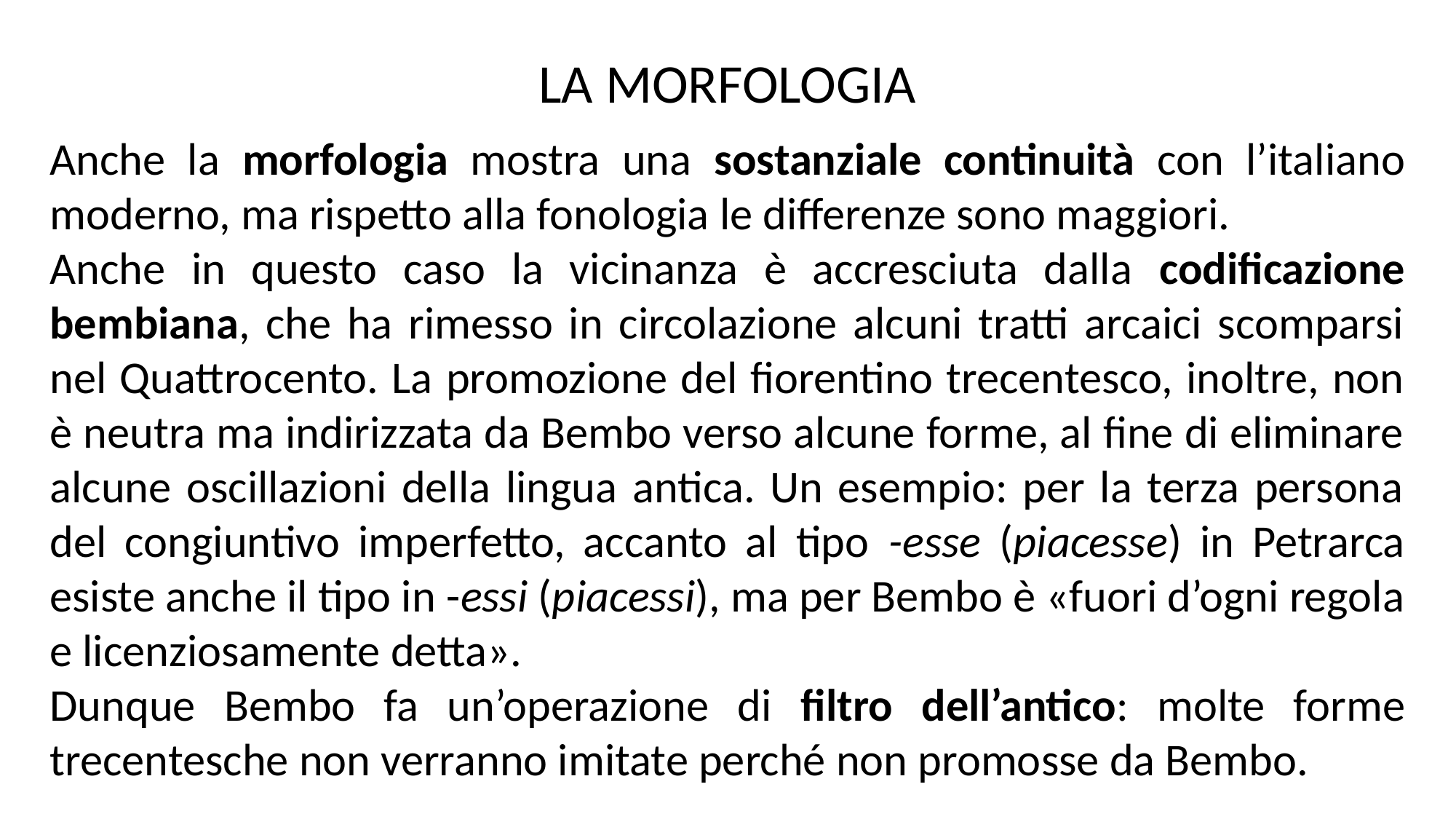

LA MORFOLOGIA
Anche la morfologia mostra una sostanziale continuità con l’italiano moderno, ma rispetto alla fonologia le differenze sono maggiori.
Anche in questo caso la vicinanza è accresciuta dalla codificazione bembiana, che ha rimesso in circolazione alcuni tratti arcaici scomparsi nel Quattrocento. La promozione del fiorentino trecentesco, inoltre, non è neutra ma indirizzata da Bembo verso alcune forme, al fine di eliminare alcune oscillazioni della lingua antica. Un esempio: per la terza persona del congiuntivo imperfetto, accanto al tipo -esse (piacesse) in Petrarca esiste anche il tipo in -essi (piacessi), ma per Bembo è «fuori d’ogni regola e licenziosamente detta».
Dunque Bembo fa un’operazione di filtro dell’antico: molte forme trecentesche non verranno imitate perché non promosse da Bembo.